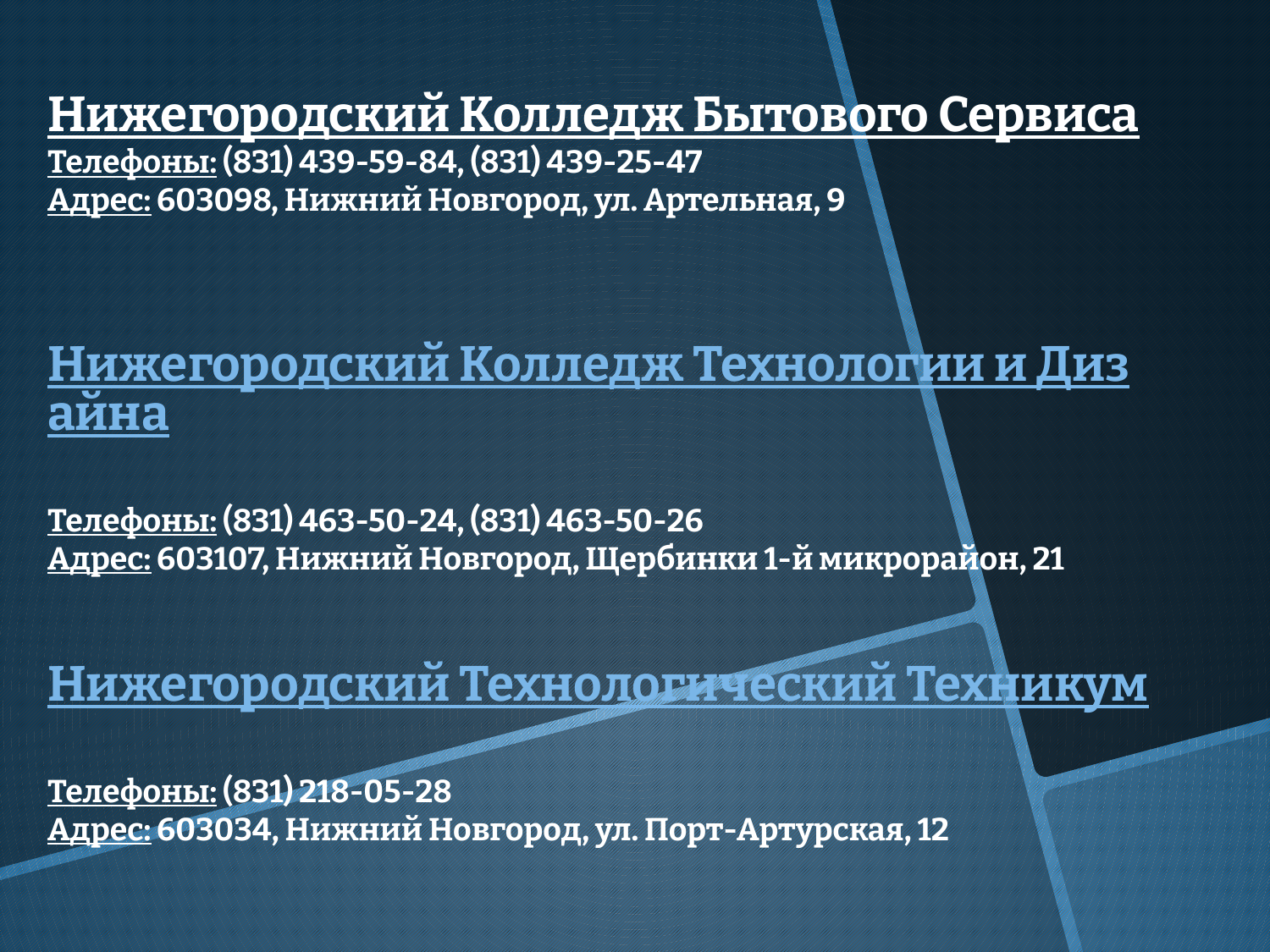

Нижегородский Колледж Бытового Сервиса
Телефоны: (831) 439-59-84, (831) 439-25-47
Адрес: 603098, Нижний Новгород, ул. Артельная, 9

Нижегородский Колледж Технологии и Дизайна
Телефоны: (831) 463-50-24, (831) 463-50-26
Адрес: 603107, Нижний Новгород, Щербинки 1-й микрорайон, 21

Нижегородский Технологический Техникум
Телефоны: (831) 218-05-28
Адрес: 603034, Нижний Новгород, ул. Порт-Артурская, 12